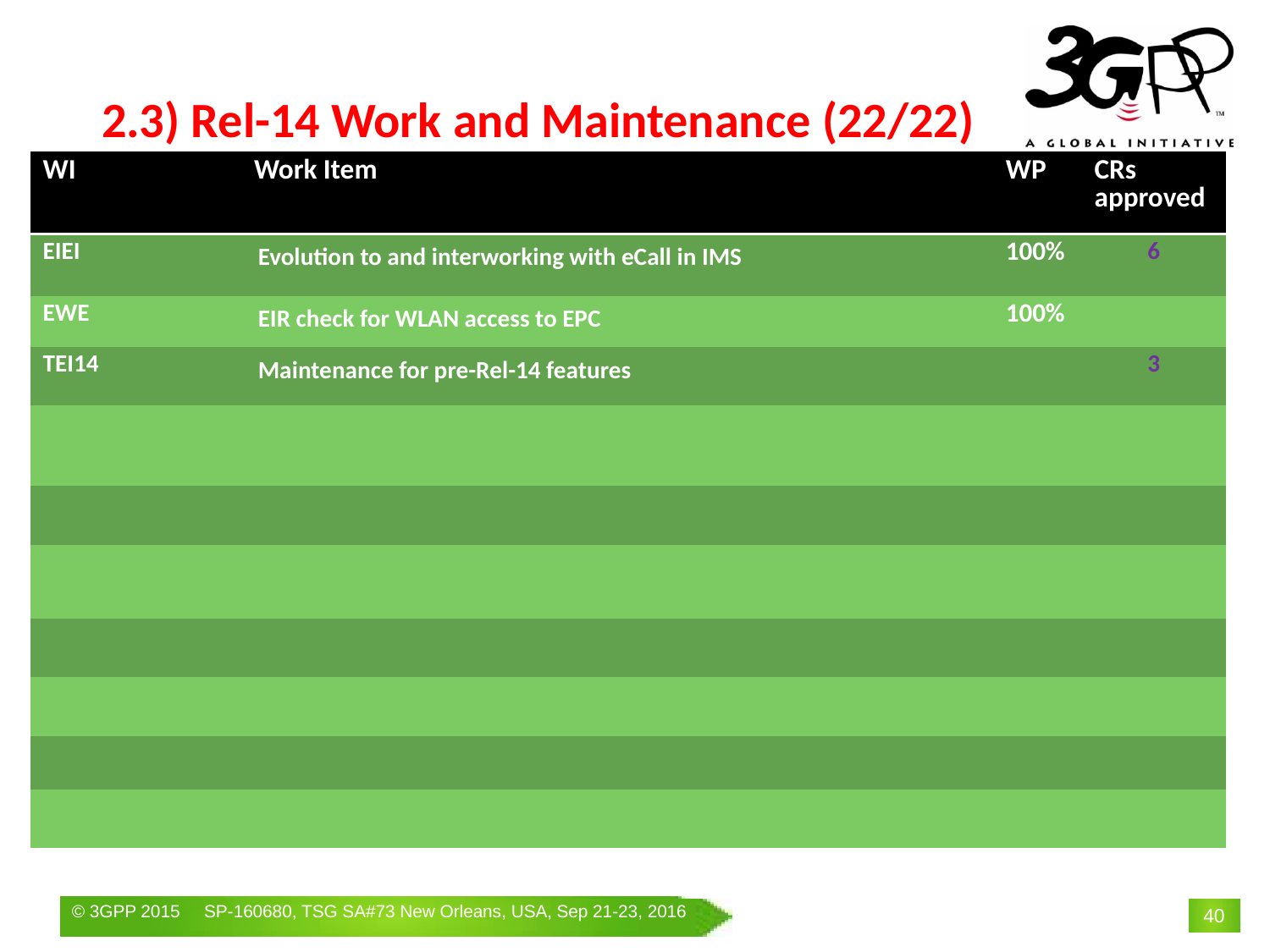

# 2.3) Rel-14 Work and Maintenance (22/22)
| WI | Work Item | WP | CRs approved |
| --- | --- | --- | --- |
| EIEI | Evolution to and interworking with eCall in IMS | 100% | 6 |
| EWE | EIR check for WLAN access to EPC | 100% |  |
| TEI14 | Maintenance for pre-Rel-14 features |  | 3 |
|  |  |  |  |
|  |  |  |  |
|  |  |  |  |
|  |  |  |  |
|  |  |  |  |
|  |  |  |  |
|  |  |  |  |